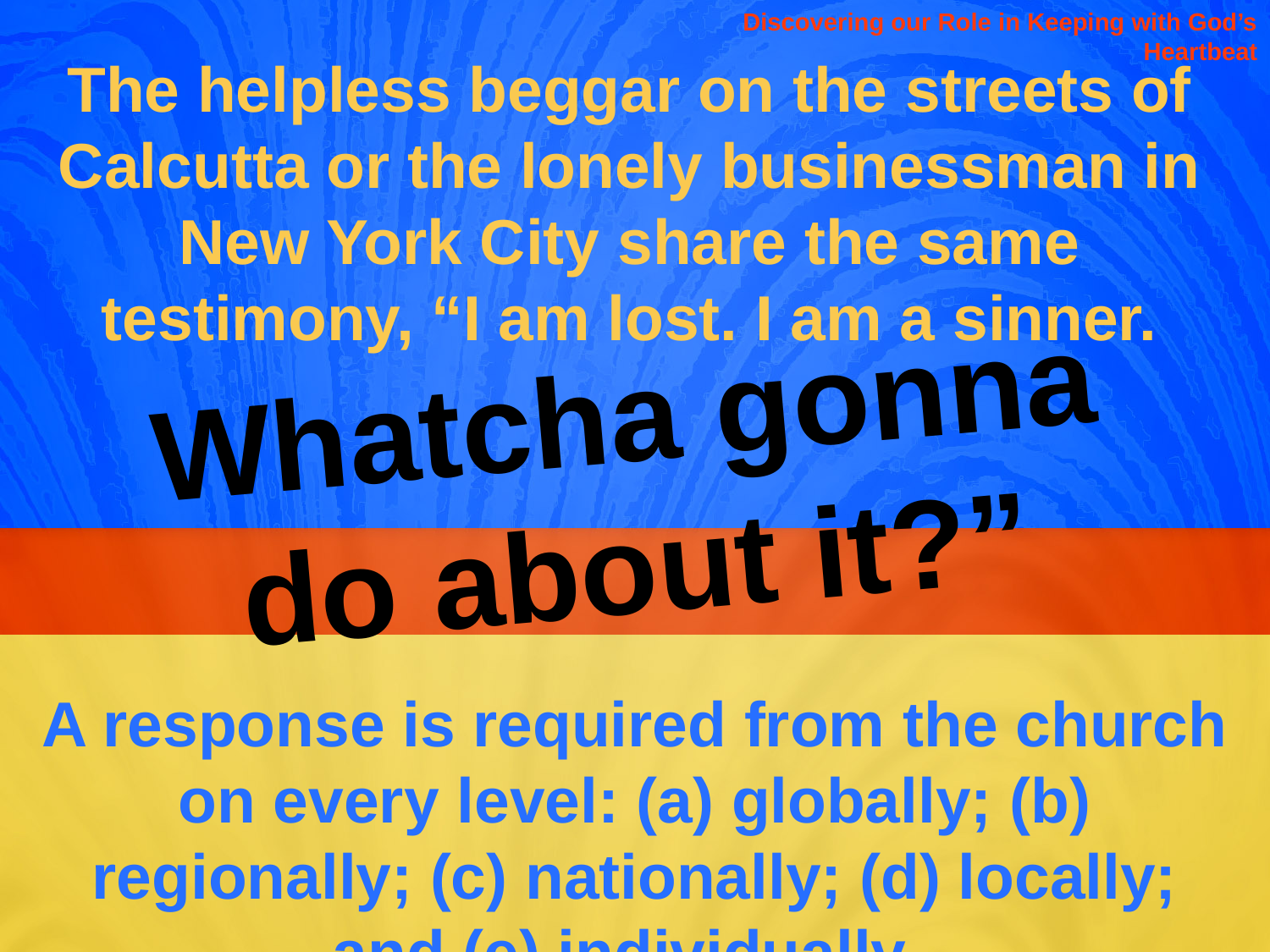

Discovering our Role in Keeping with God’s Heartbeat
The helpless beggar on the streets of Calcutta or the lonely businessman in New York City share the same testimony, “I am lost. I am a sinner.
Whatcha gonna do about it?”
A response is required from the church on every level: (a) globally; (b) regionally; (c) nationally; (d) locally; and (e) individually.